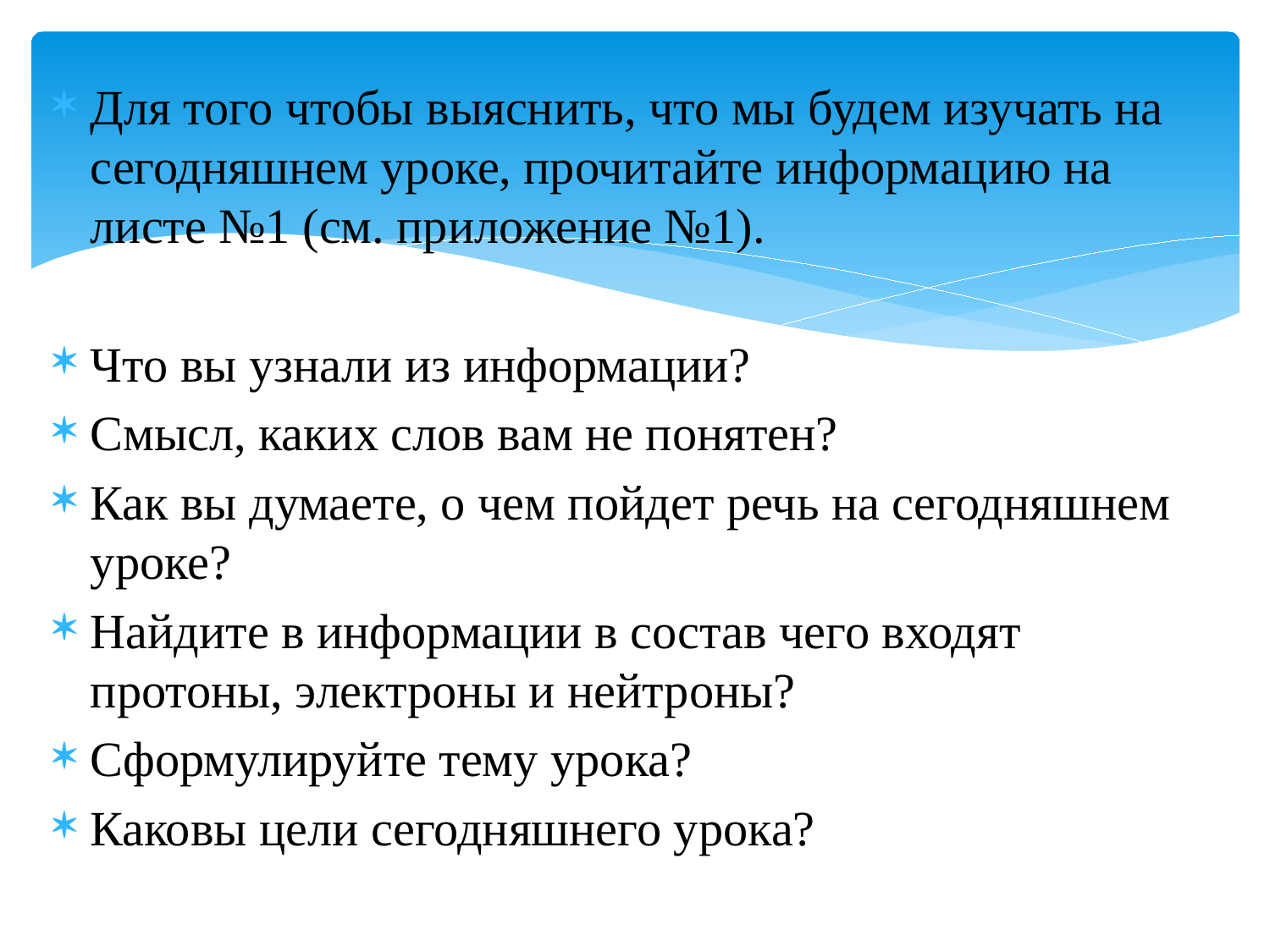

Для того чтобы выяснить, что мы будем изучать на сегодняшнем уроке, прочитайте информацию на листе №1 (см. приложение №1).

Что вы узнали из информации?
Смысл, каких слов вам не понятен?
Как вы думаете, о чем пойдет речь на сегодняшнем уроке?
Найдите в информации в состав чего входят протоны, электроны и нейтроны?
Сформулируйте тему урока?
Каковы цели сегодняшнего урока?